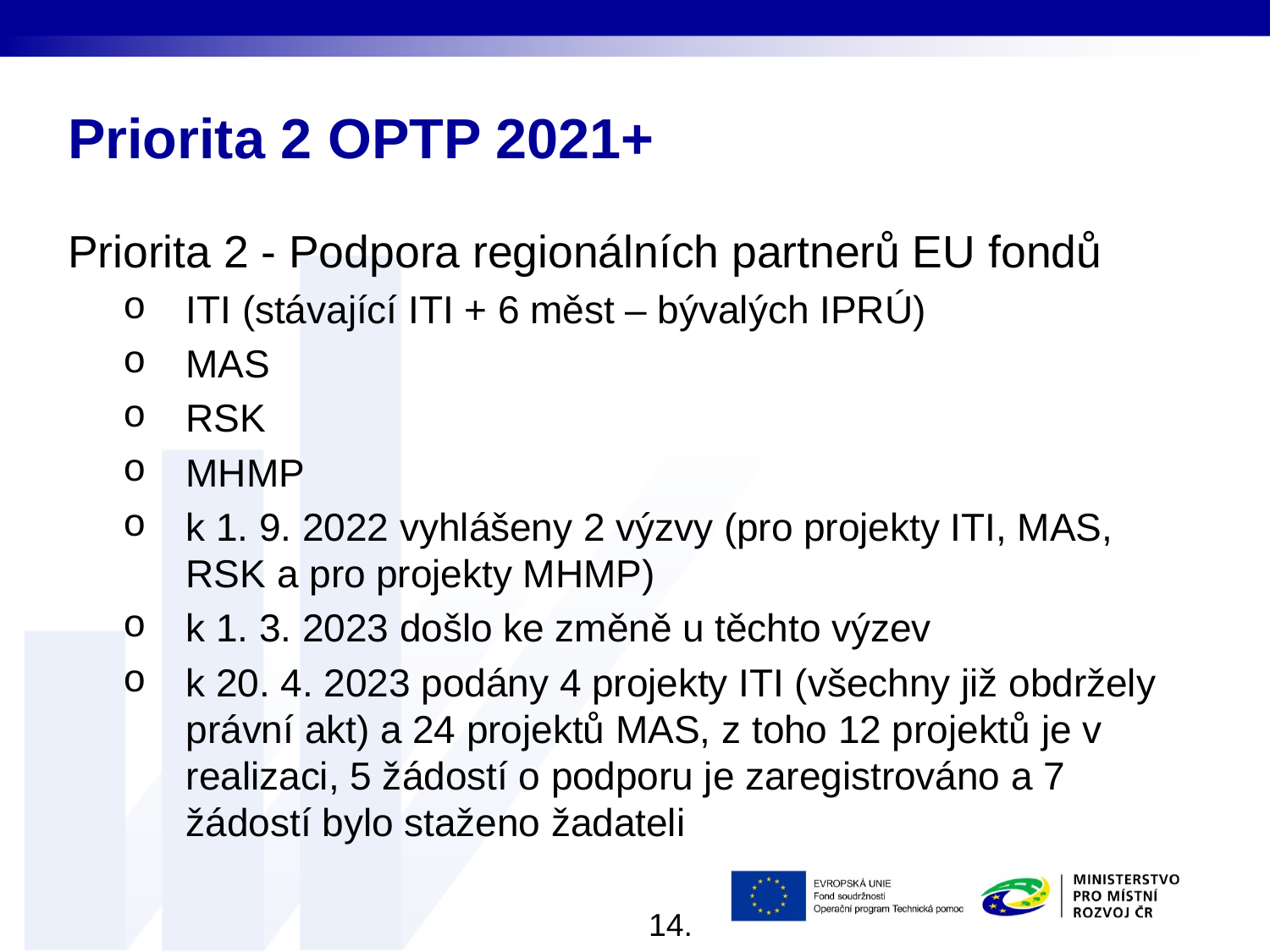

# Priorita 2 OPTP 2021+
Priorita 2 - Podpora regionálních partnerů EU fondů
ITI (stávající ITI + 6 měst – bývalých IPRÚ)
MAS
RSK
MHMP
k 1. 9. 2022 vyhlášeny 2 výzvy (pro projekty ITI, MAS, RSK a pro projekty MHMP)
k 1. 3. 2023 došlo ke změně u těchto výzev
k 20. 4. 2023 podány 4 projekty ITI (všechny již obdržely právní akt) a 24 projektů MAS, z toho 12 projektů je v realizaci, 5 žádostí o podporu je zaregistrováno a 7 žádostí bylo staženo žadateli
14.